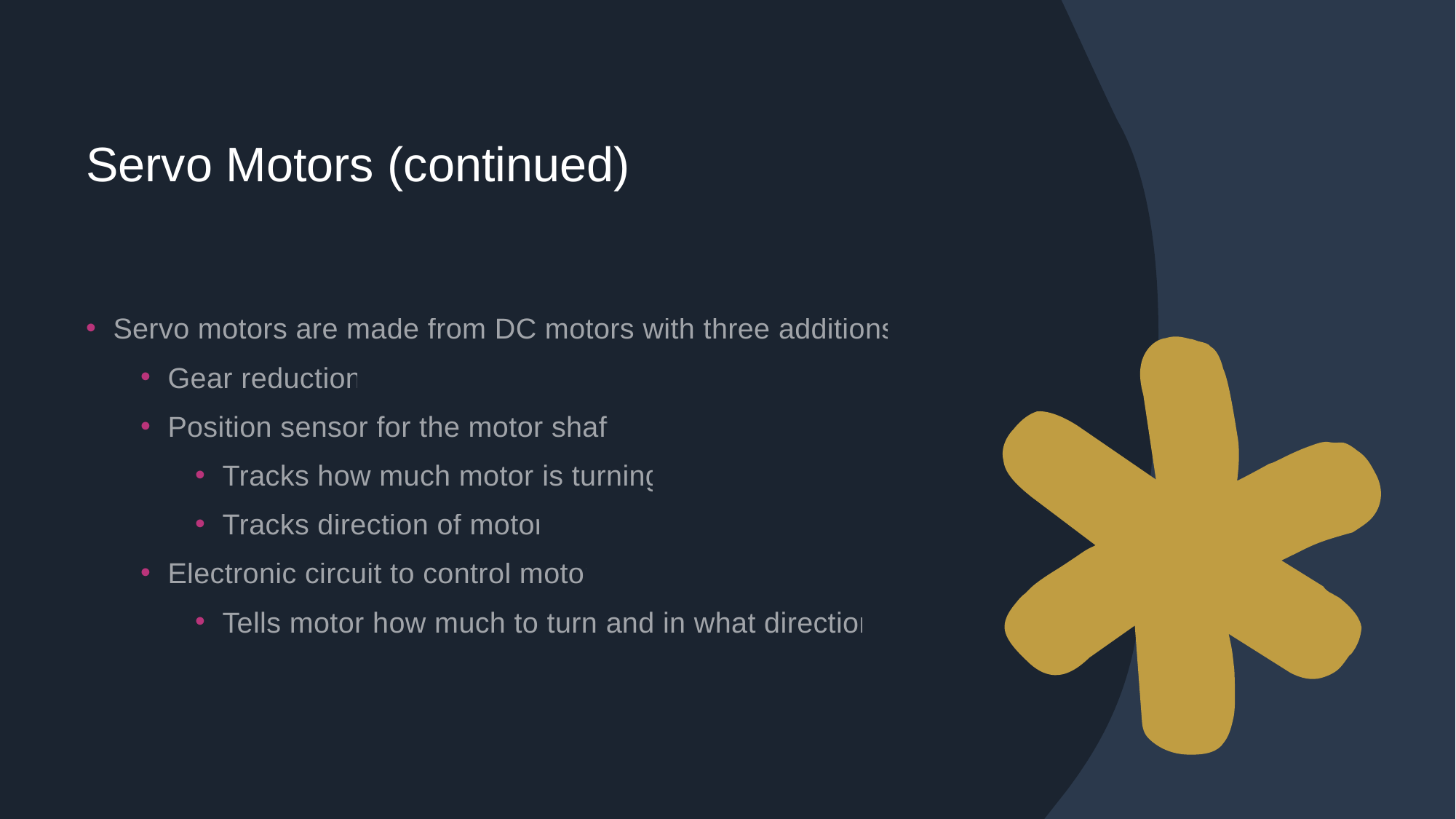

# Servo Motors (continued)
Servo motors are made from DC motors with three additions:
Gear reduction
Position sensor for the motor shaft
Tracks how much motor is turning
Tracks direction of motor
Electronic circuit to control motor
Tells motor how much to turn and in what direction